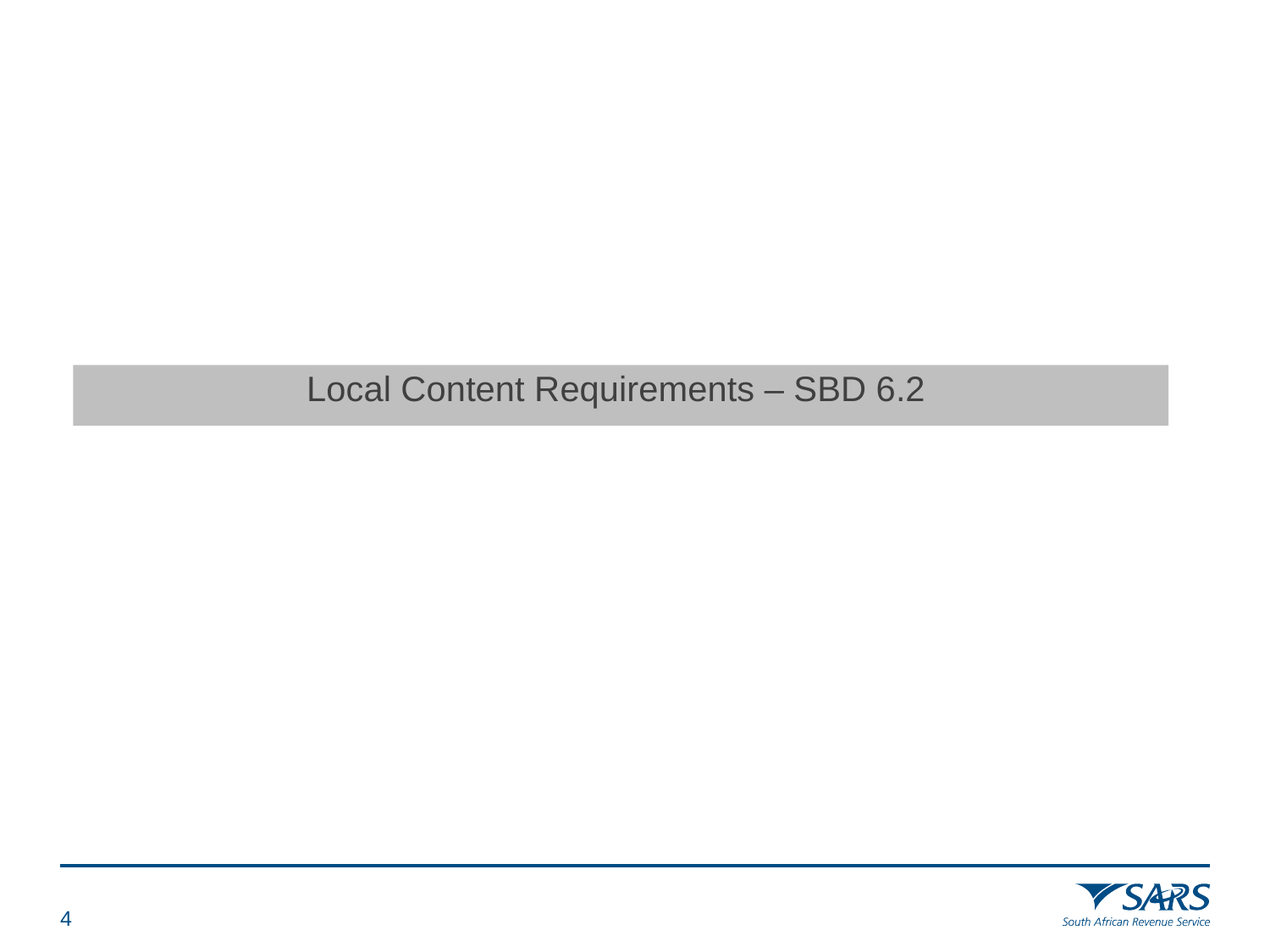

Local Content Requirements – SBD 6.2
4